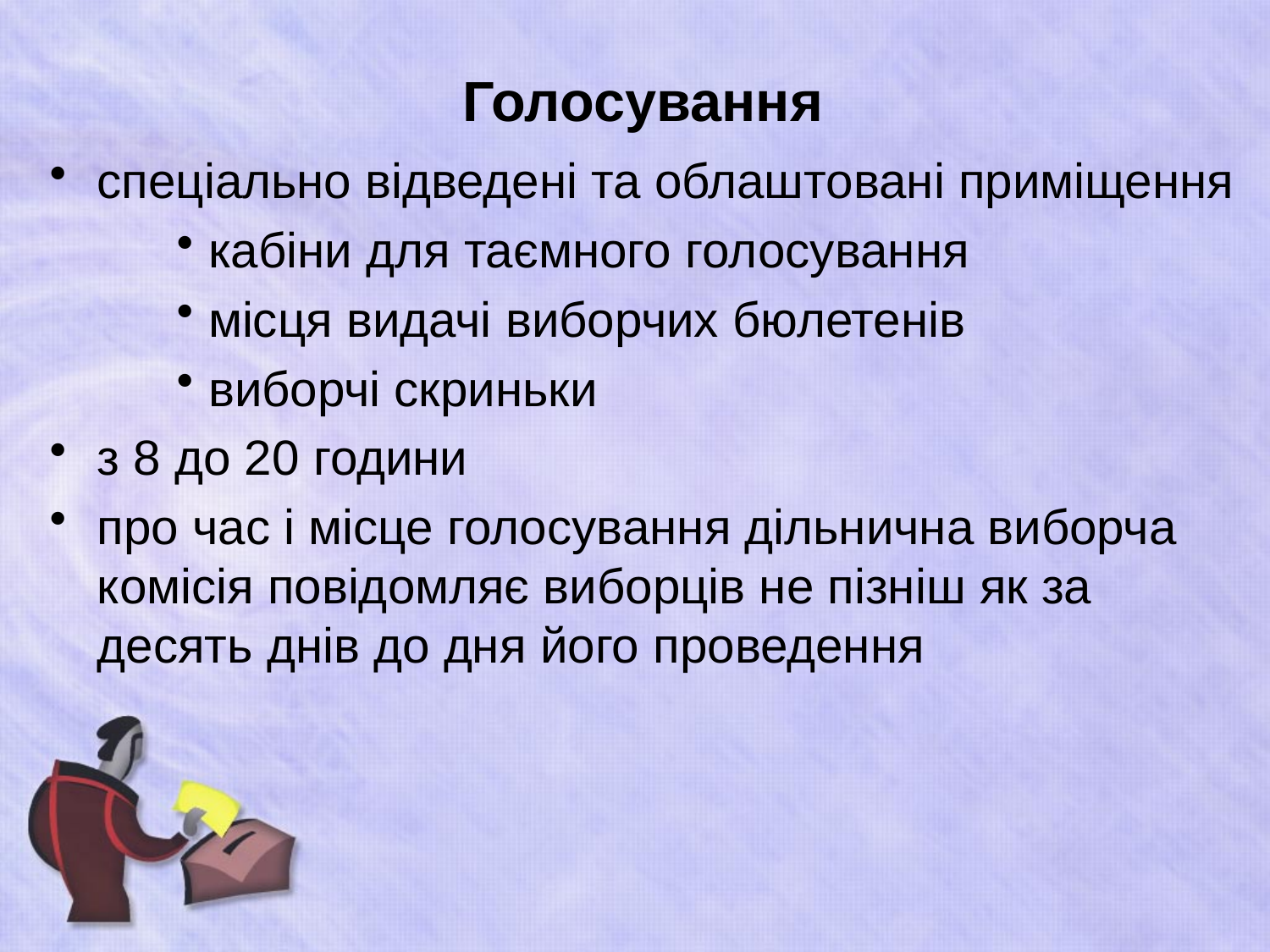

# Голосування
спеціально відведені та облаштовані приміщення
кабіни для таємного голосування
місця видачі виборчих бюлетенів
виборчі скриньки
з 8 до 20 години
про час і місце голосування дільнична виборча комісія повідомляє виборців не пізніш як за десять днів до дня його проведення